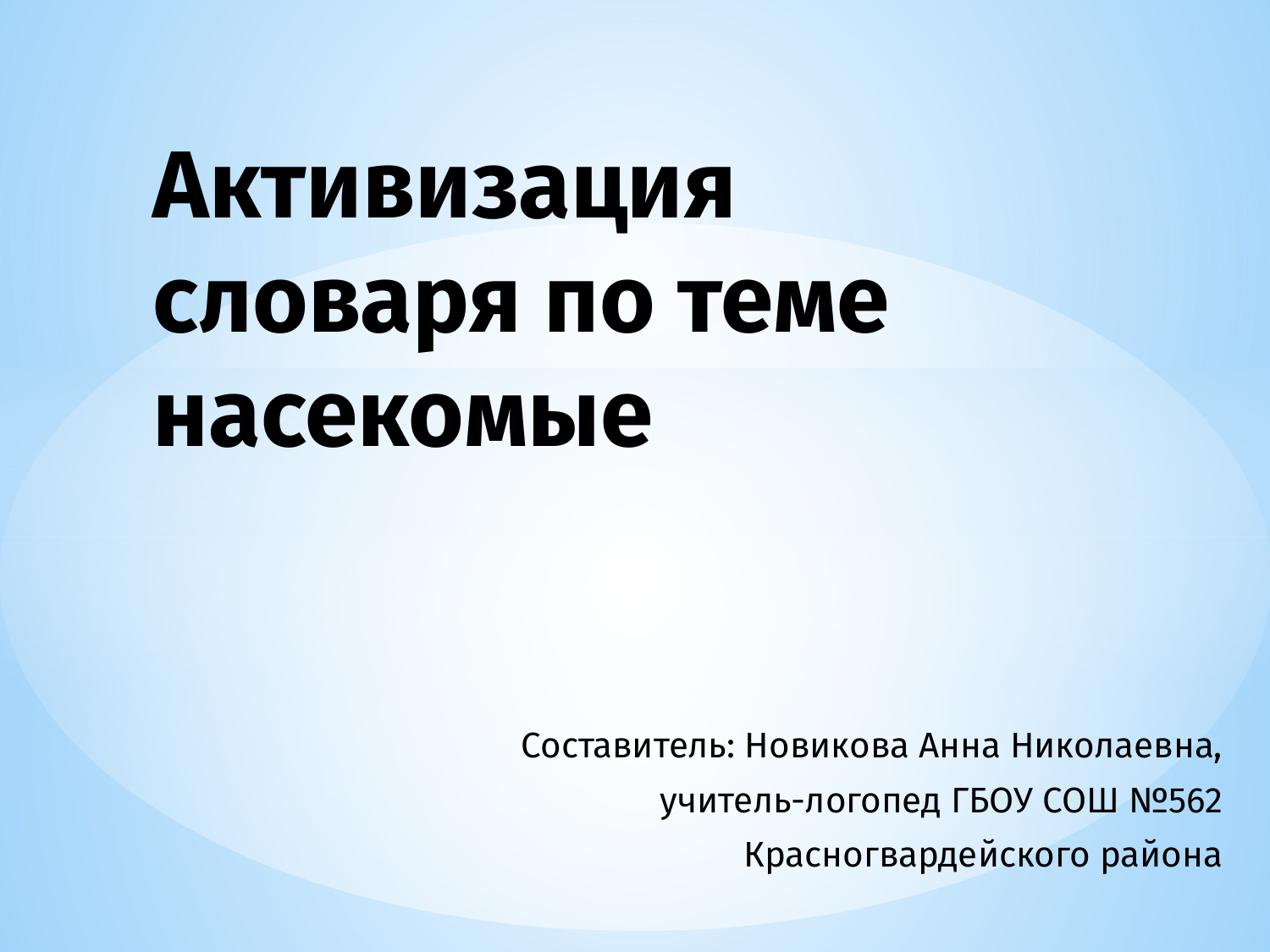

# Активизация словаря по теме насекомые
Составитель: Новикова Анна Николаевна,
учитель-логопед ГБОУ СОШ №562
Красногвардейского района